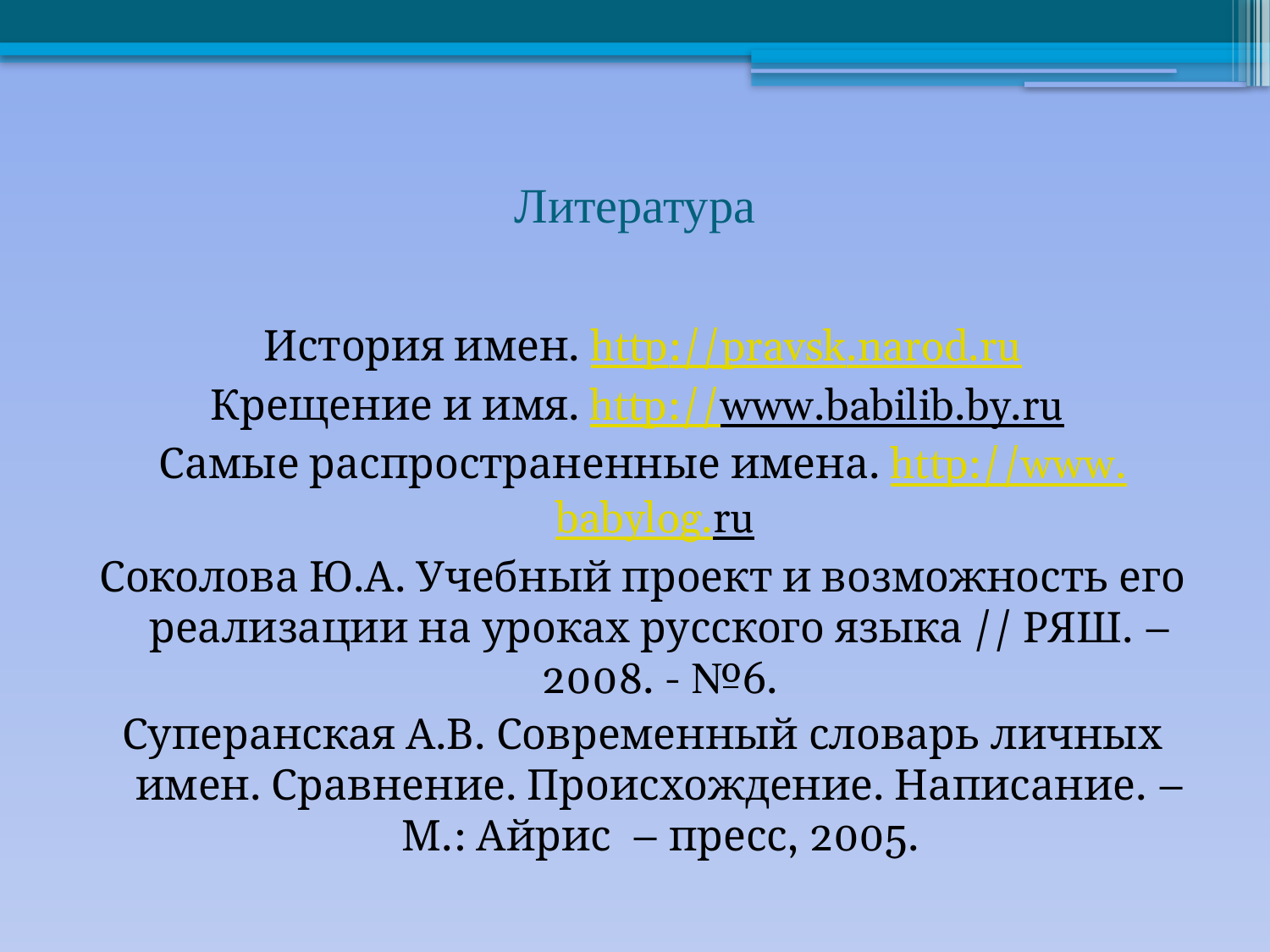

# Литература
История имен. http://pravsk.narod.ru
Крещение и имя. http://www.babilib.by.ru
Самые распространенные имена. http://www.babylog.ru
Соколова Ю.А. Учебный проект и возможность его реализации на уроках русского языка // РЯШ. – 2008. - №6.
Суперанская А.В. Современный словарь личных имен. Сравнение. Происхождение. Написание. – М.: Айрис  – пресс, 2005.